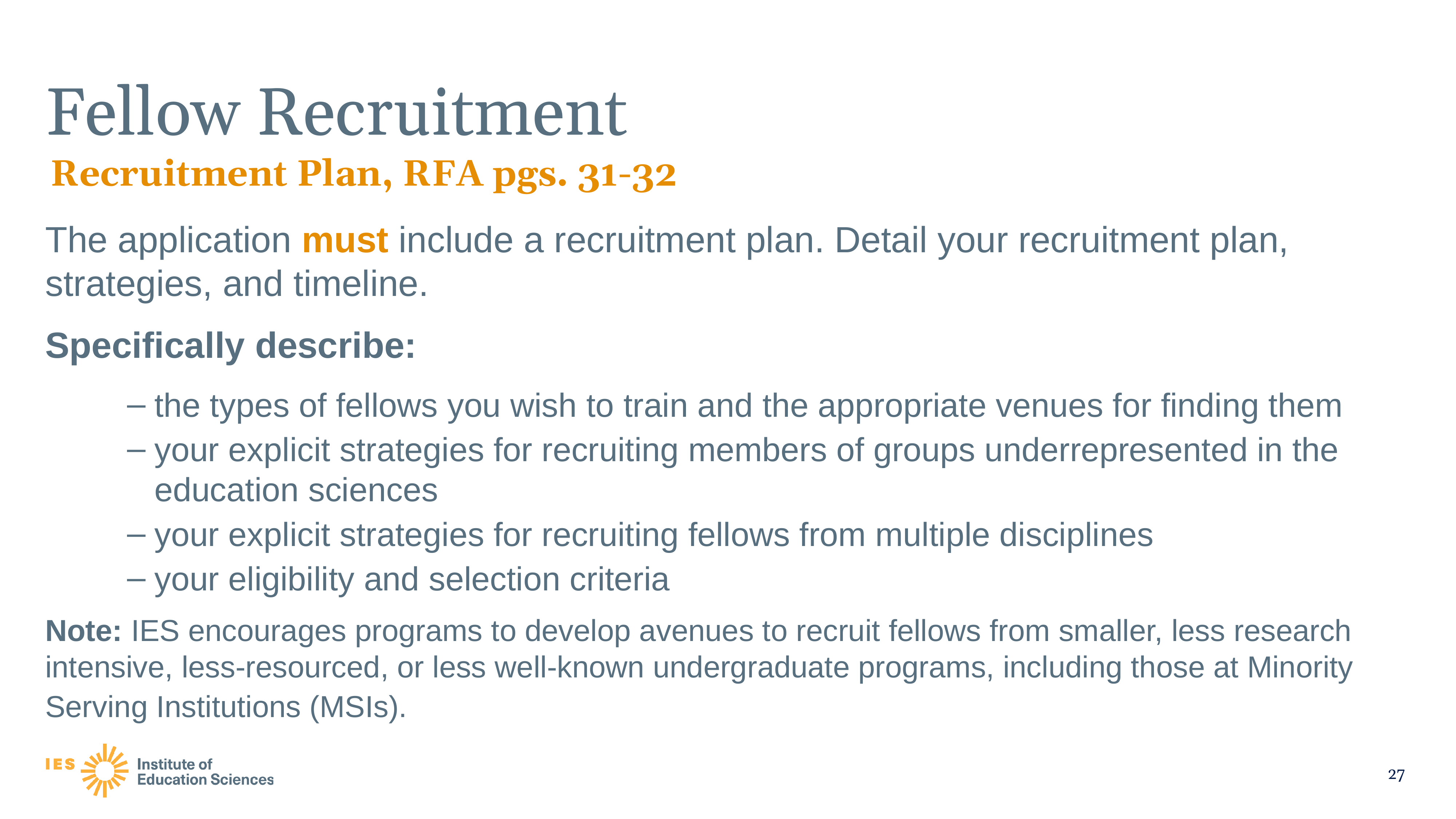

# Fellow Recruitment
Recruitment Plan, RFA pgs. 31-32
The application must include a recruitment plan. Detail your recruitment plan, strategies, and timeline.
Specifically describe:
the types of fellows you wish to train and the appropriate venues for finding them
your explicit strategies for recruiting members of groups underrepresented in the education sciences
your explicit strategies for recruiting fellows from multiple disciplines
your eligibility and selection criteria
Note: IES encourages programs to develop avenues to recruit fellows from smaller, less research intensive, less-resourced, or less well-known undergraduate programs, including those at Minority Serving Institutions (MSIs).
27